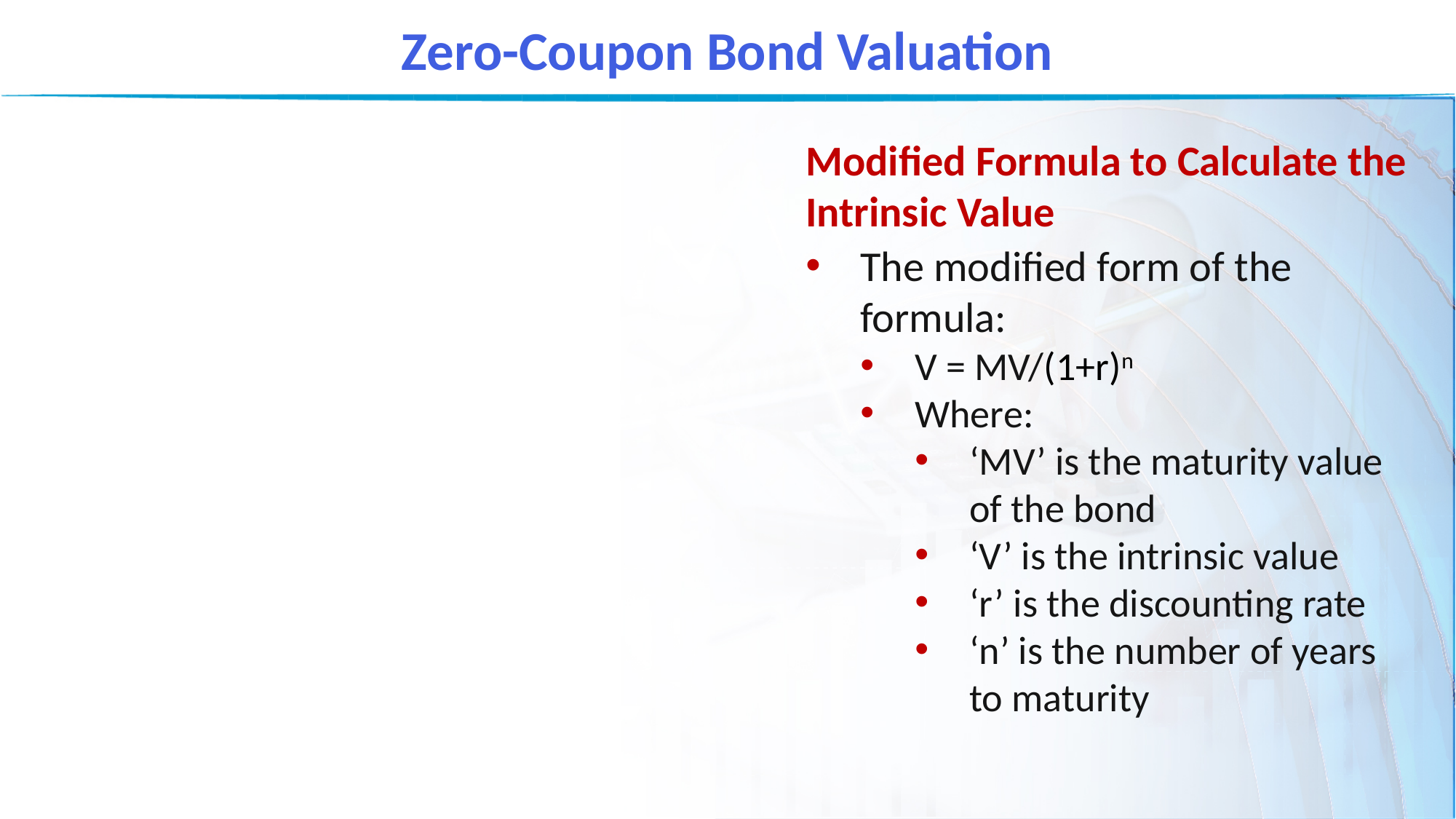

Zero-Coupon Bond Valuation
Modified Formula to Calculate the Intrinsic Value

The modified form of the formula:
V = MV/(1+r)n
Where:
‘MV’ is the maturity value of the bond
‘V’ is the intrinsic value
‘r’ is the discounting rate
‘n’ is the number of years to maturity